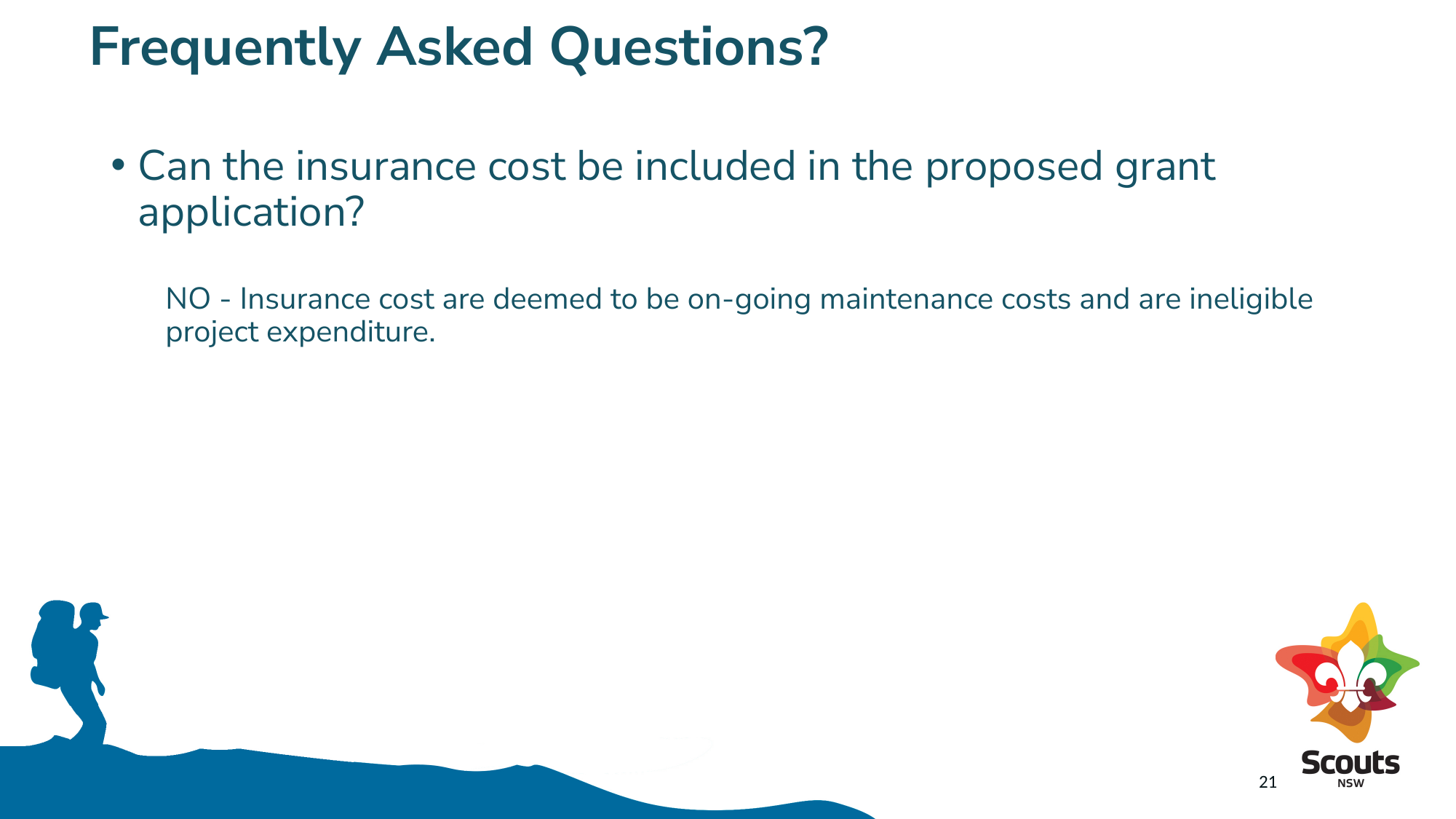

# Frequently Asked Questions?
Can the insurance cost be included in the proposed grant application?

NO - Insurance cost are deemed to be on-going maintenance costs and are ineligible project expenditure.
21